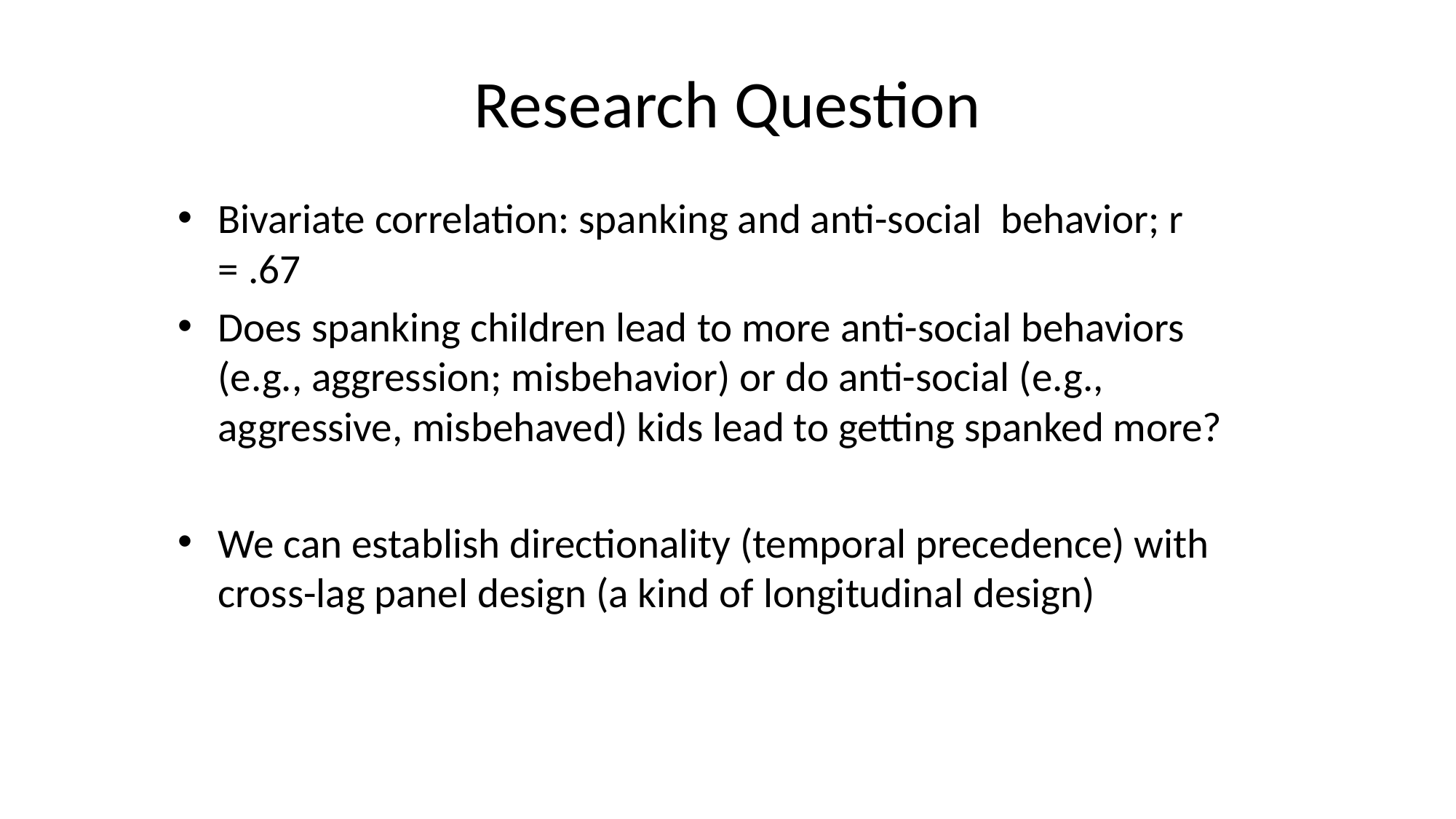

# Research Question
Bivariate correlation: spanking and anti-social  behavior; r = .67
Does spanking children lead to more anti-social behaviors (e.g., aggression; misbehavior) or do anti-social (e.g., aggressive, misbehaved) kids lead to getting spanked more?

We can establish directionality (temporal precedence) with cross-lag panel design (a kind of longitudinal design)